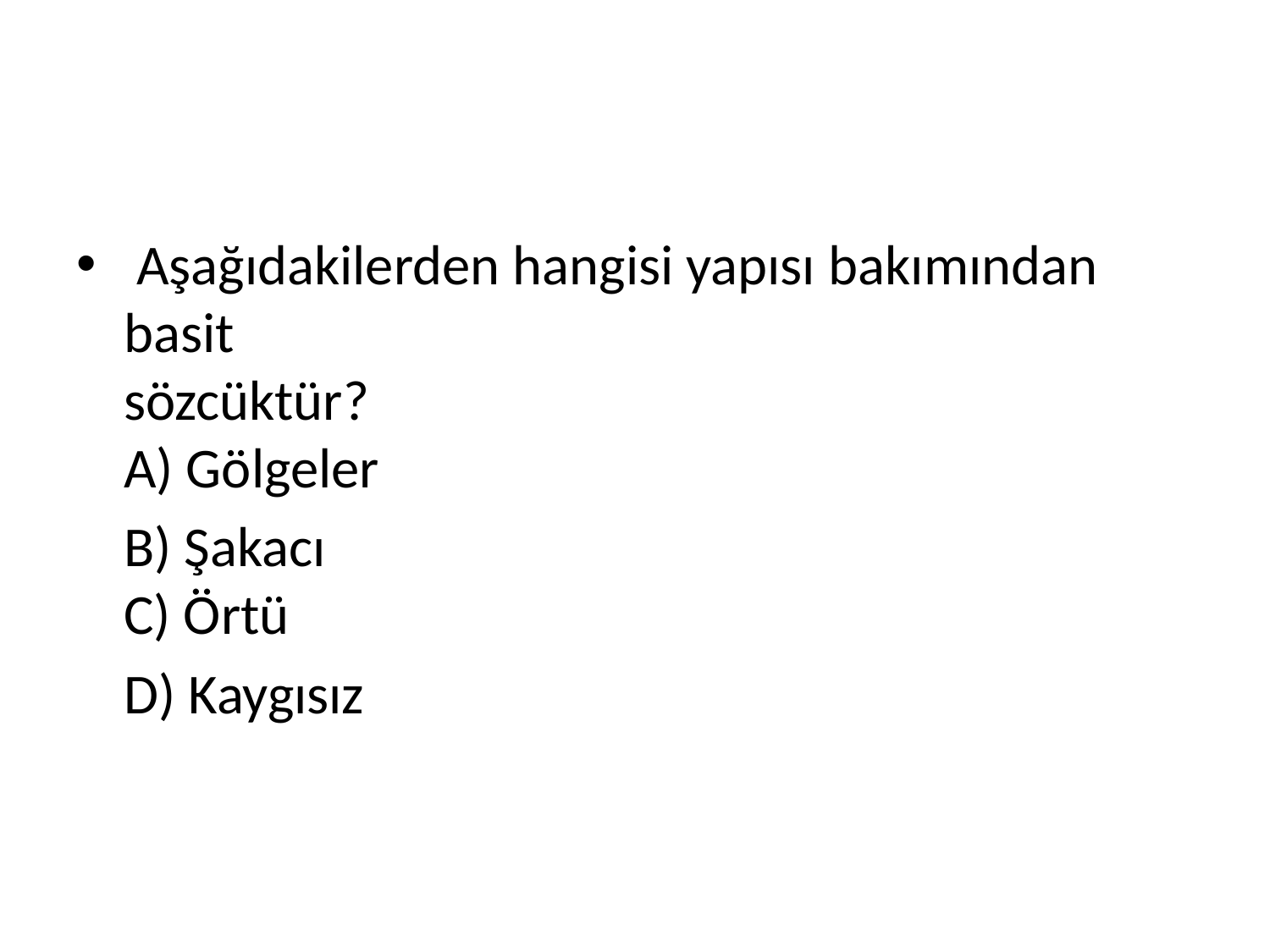

#
 Aşağıdakilerden hangisi yapısı bakımından basit 
sözcüktür? 
A) Gölgeler
	B) Şakacı 
C) Örtü
	D) Kaygısız